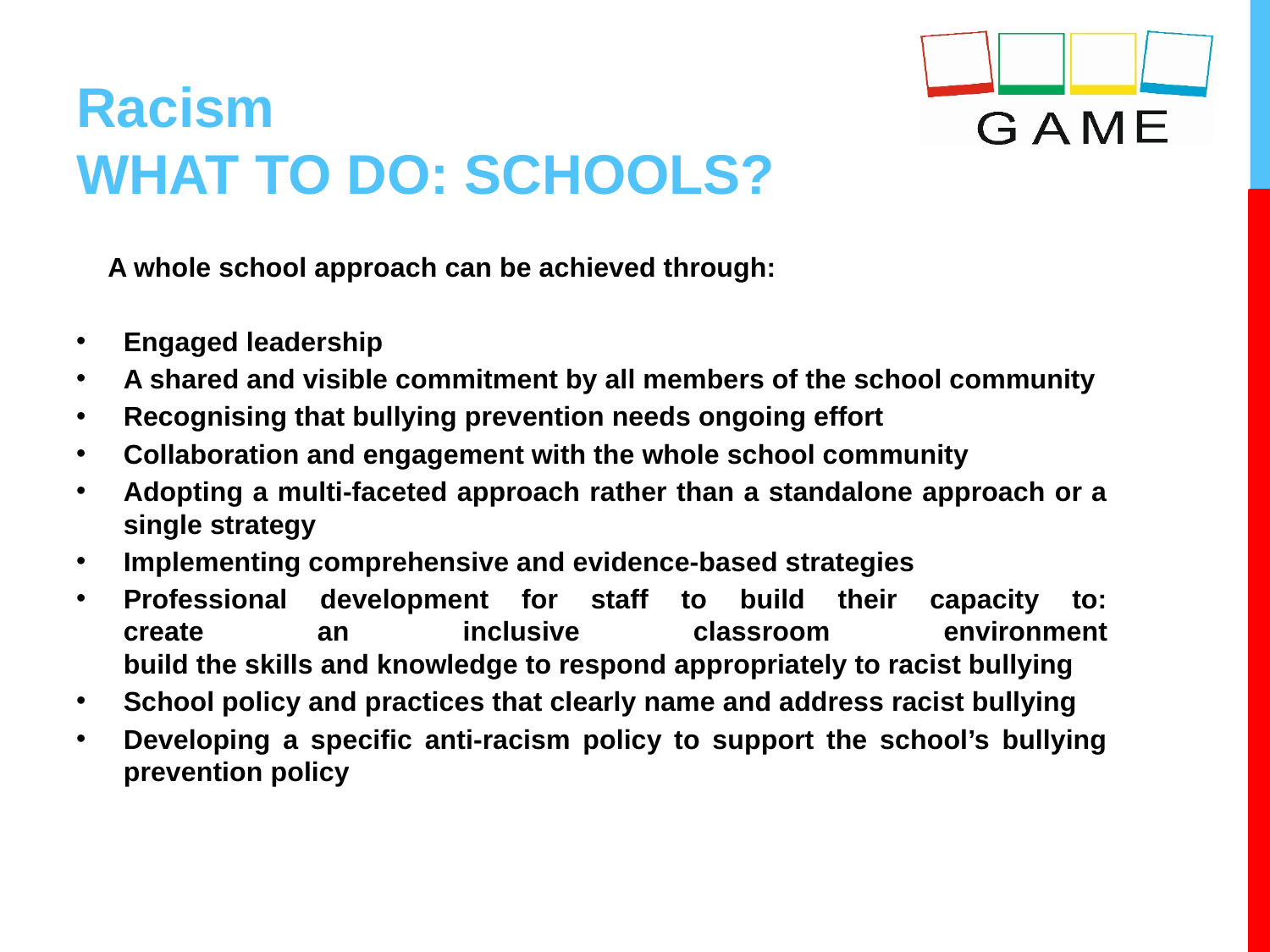

# Racism WHAT TO DO: SCHOOLS?
A whole school approach can be achieved through:

Engaged leadership
A shared and visible commitment by all members of the school community
Recognising that bullying prevention needs ongoing effort
Collaboration and engagement with the whole school community
Adopting a multi-faceted approach rather than a standalone approach or a single strategy
Implementing comprehensive and evidence-based strategies
Professional development for staff to build their capacity to:
create an inclusive classroom environment
build the skills and knowledge to respond appropriately to racist bullying
School policy and practices that clearly name and address racist bullying
Developing a specific anti-racism policy to support the school’s bullying prevention policy